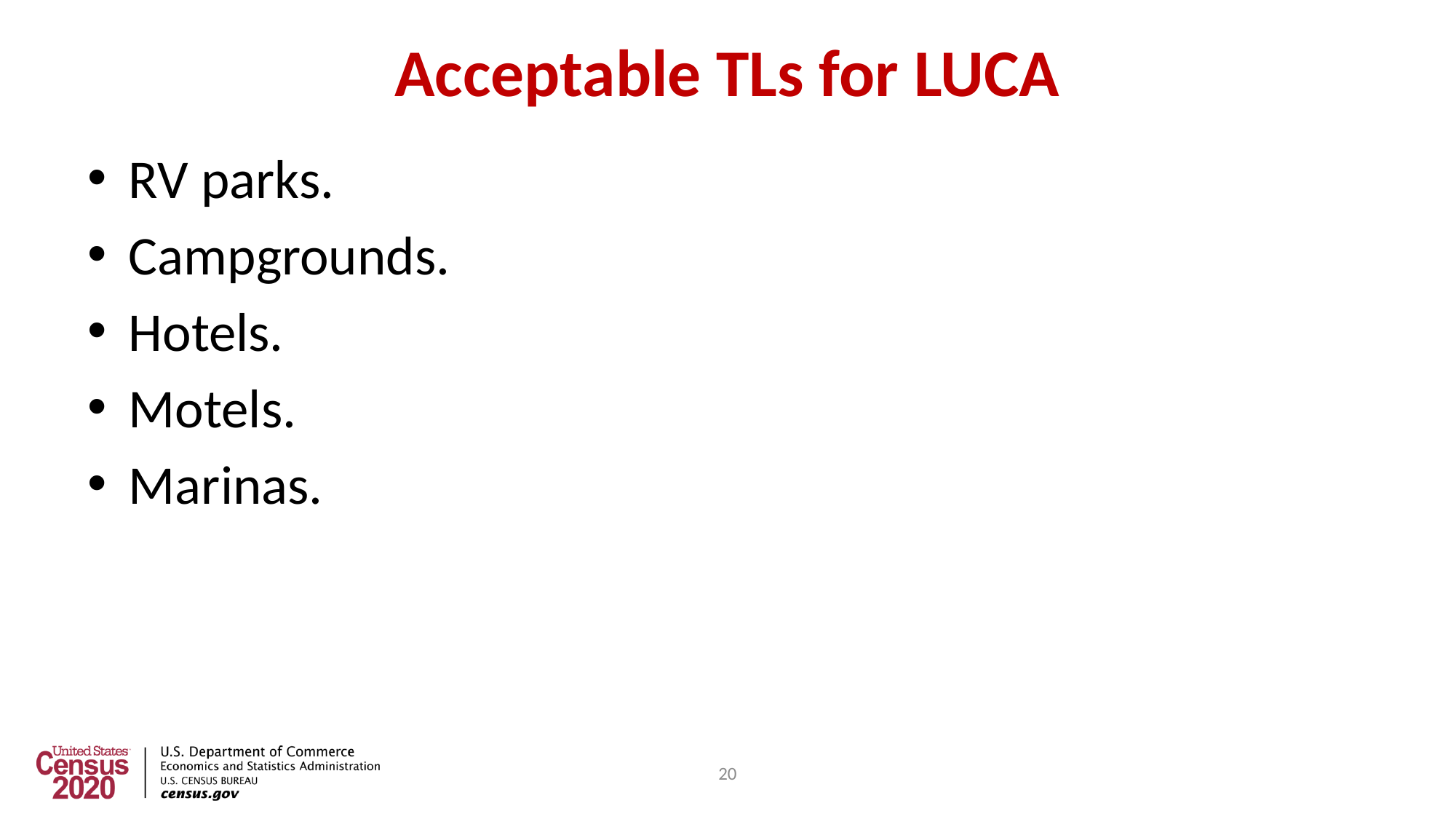

# Acceptable TLs for LUCA
RV parks.
Campgrounds.
Hotels.
Motels.
Marinas.

20